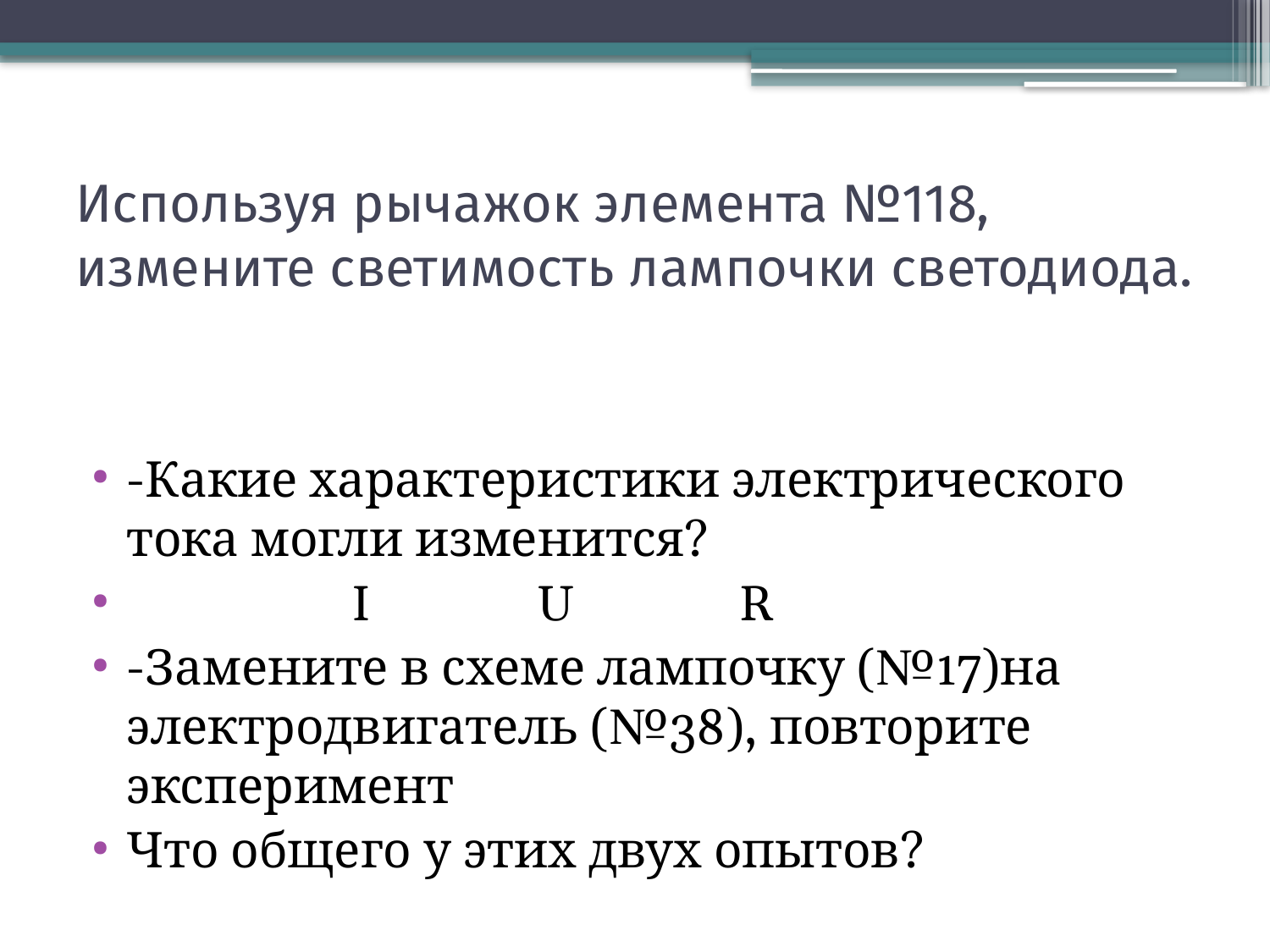

# Используя рычажок элемента №118, измените светимость лампочки светодиода.

-Какие характеристики электрического тока могли изменится?
                   I              U              R
-Замените в схеме лампочку (№17)на электродвигатель (№38), повторите эксперимент
Что общего у этих двух опытов?